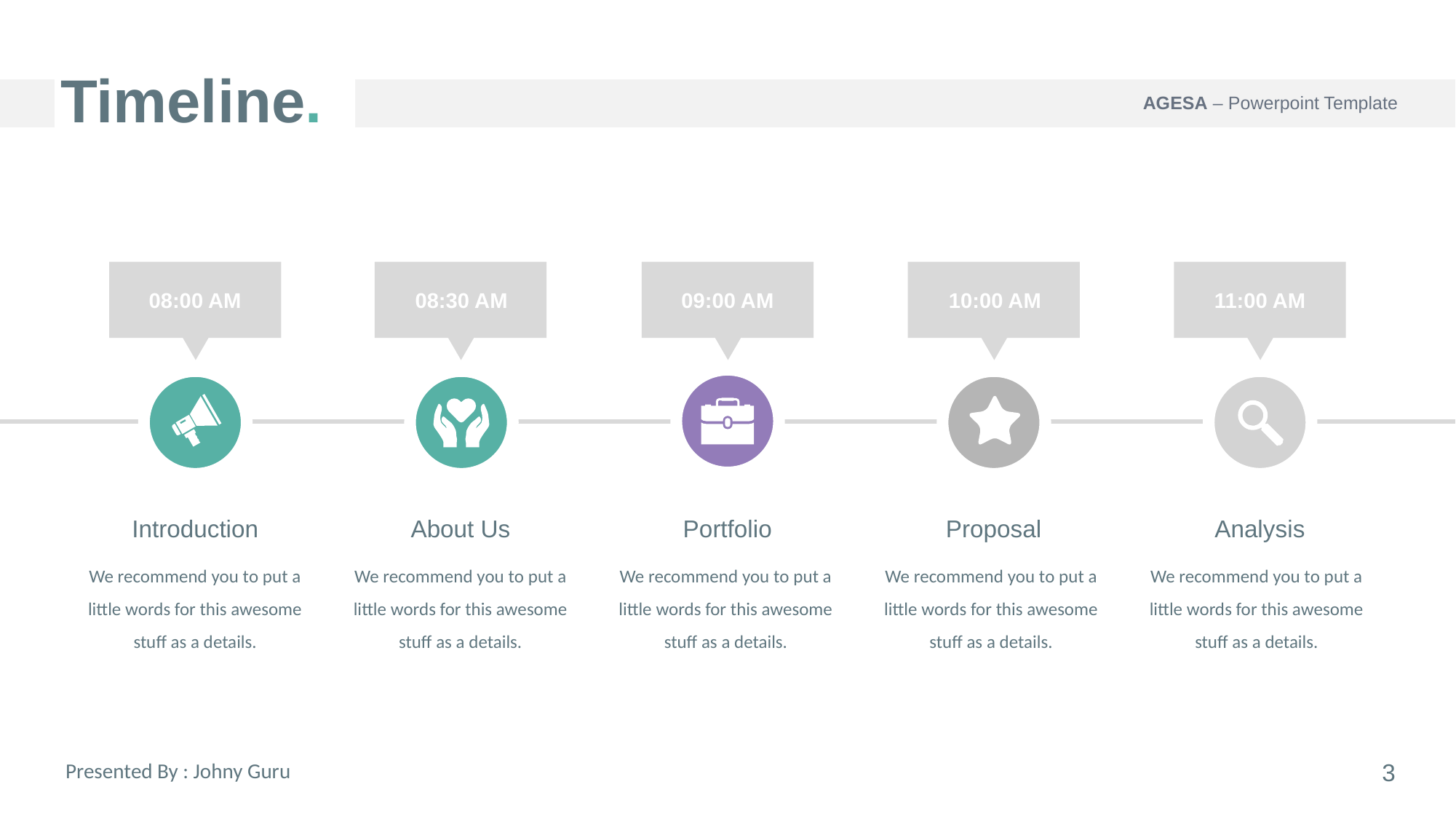

Timeline.

08:00 AM
08:30 AM
09:00 AM
10:00 AM
11:00 AM

Introduction
About Us
Portfolio
Proposal
Analysis
We recommend you to put a little words for this awesome stuff as a details.
We recommend you to put a little words for this awesome stuff as a details.
We recommend you to put a little words for this awesome stuff as a details.
We recommend you to put a little words for this awesome stuff as a details.
We recommend you to put a little words for this awesome stuff as a details.
Presented By : Johny Guru